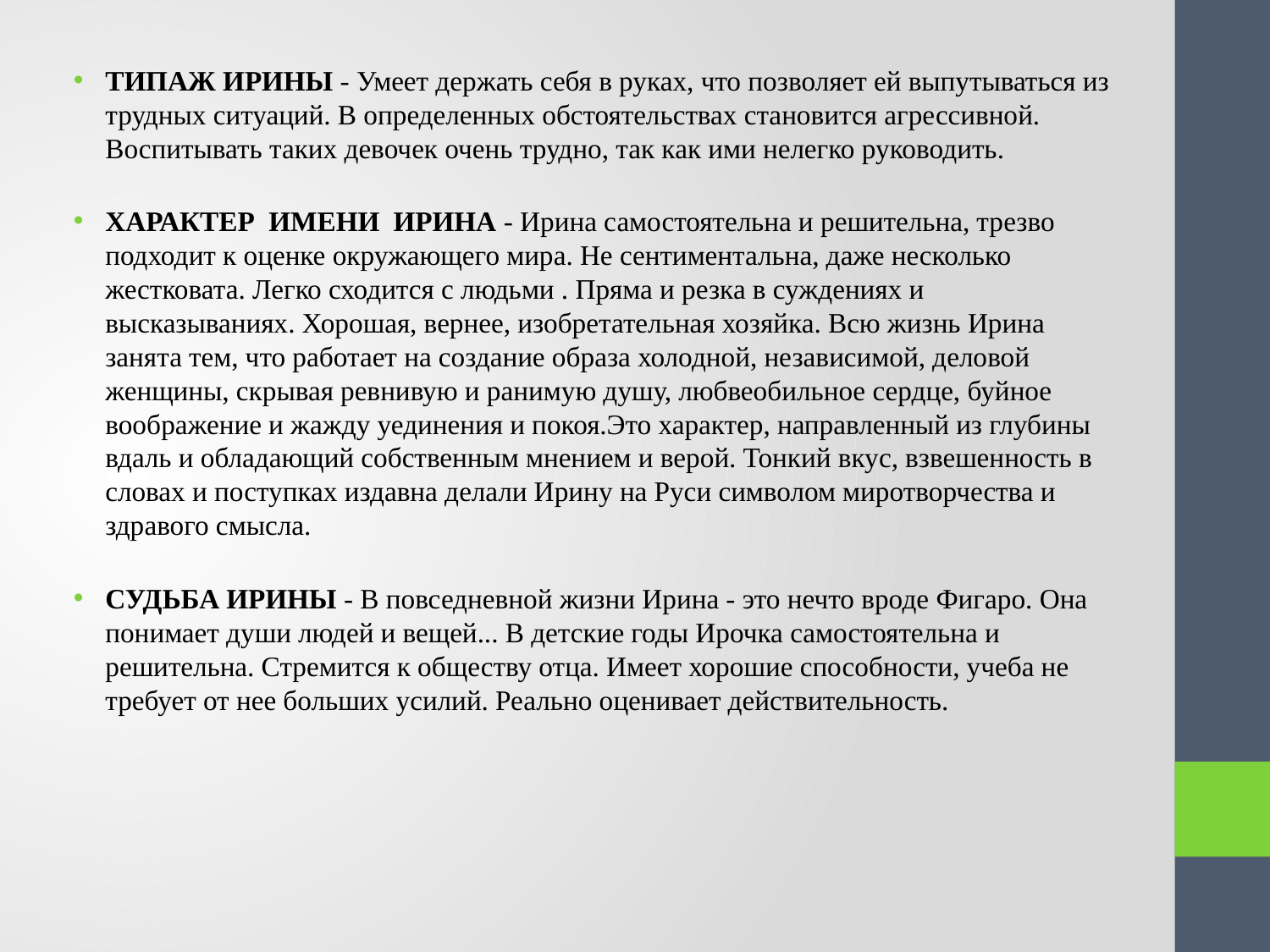

ТИПАЖ ИРИНЫ - Умеет держать себя в руках, что позволяет ей выпутываться из трудных ситуаций. В определенных обстоятельствах становится агрессивной. Воспитывать таких девочек очень трудно, так как ими нелегко руководить.
ХАРАКТЕР  ИМЕНИ  ИРИНА - Ирина самостоятельна и решительна, трезво подходит к оценке окружающего мира. Не сентиментальна, даже несколько жестковата. Легко сходится с людьми . Пряма и резка в суждениях и высказываниях. Хорошая, вернее, изобретательная хозяйка. Всю жизнь Ирина занята тем, что работает на создание образа холодной, независимой, деловой женщины, скрывая ревнивую и ранимую душу, любвеобильное сердце, буйное воображение и жажду уединения и покоя.Это характер, направленный из глубины вдаль и обладающий собственным мнением и верой. Тонкий вкус, взвешенность в словах и поступках издавна делали Ирину на Руси символом миротворчества и здравого смысла.
СУДЬБА ИРИНЫ - В повседневной жизни Ирина - это нечто вроде Фигаро. Она понимает души людей и вещей... В детские годы Ирочка самостоятельна и решительна. Стремится к обществу отца. Имеет хорошие способности, учеба не требует от нее больших усилий. Реально оценивает действительность.